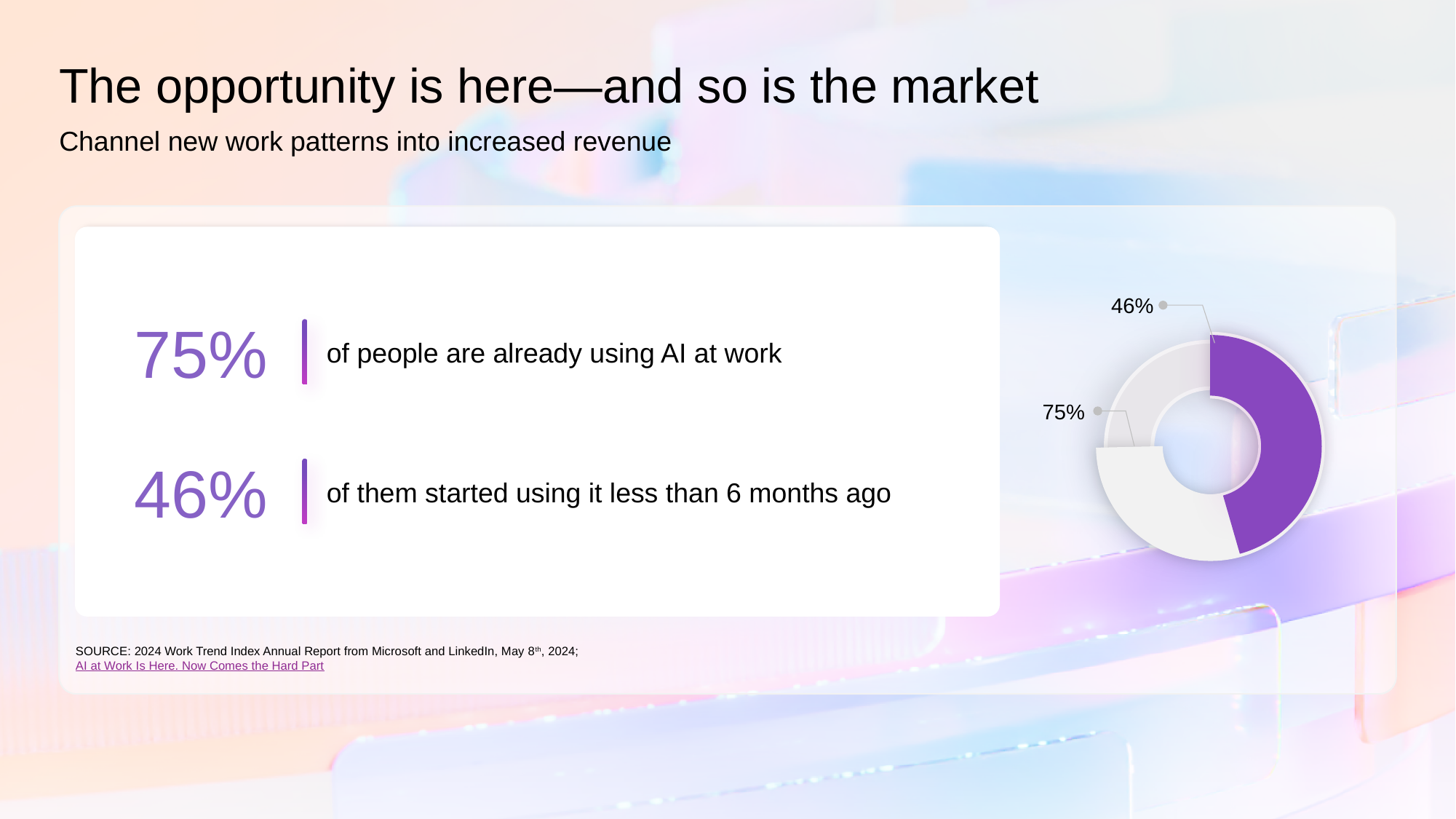

# The opportunity is here—and so is the market
Channel new work patterns into increased revenue

46%

75%

75%

of people are already using AI at work
46%

of them started using it less than 6 months ago
SOURCE: 2024 Work Trend Index Annual Report from Microsoft and LinkedIn, May 8th, 2024; AI at Work Is Here. Now Comes the Hard Part